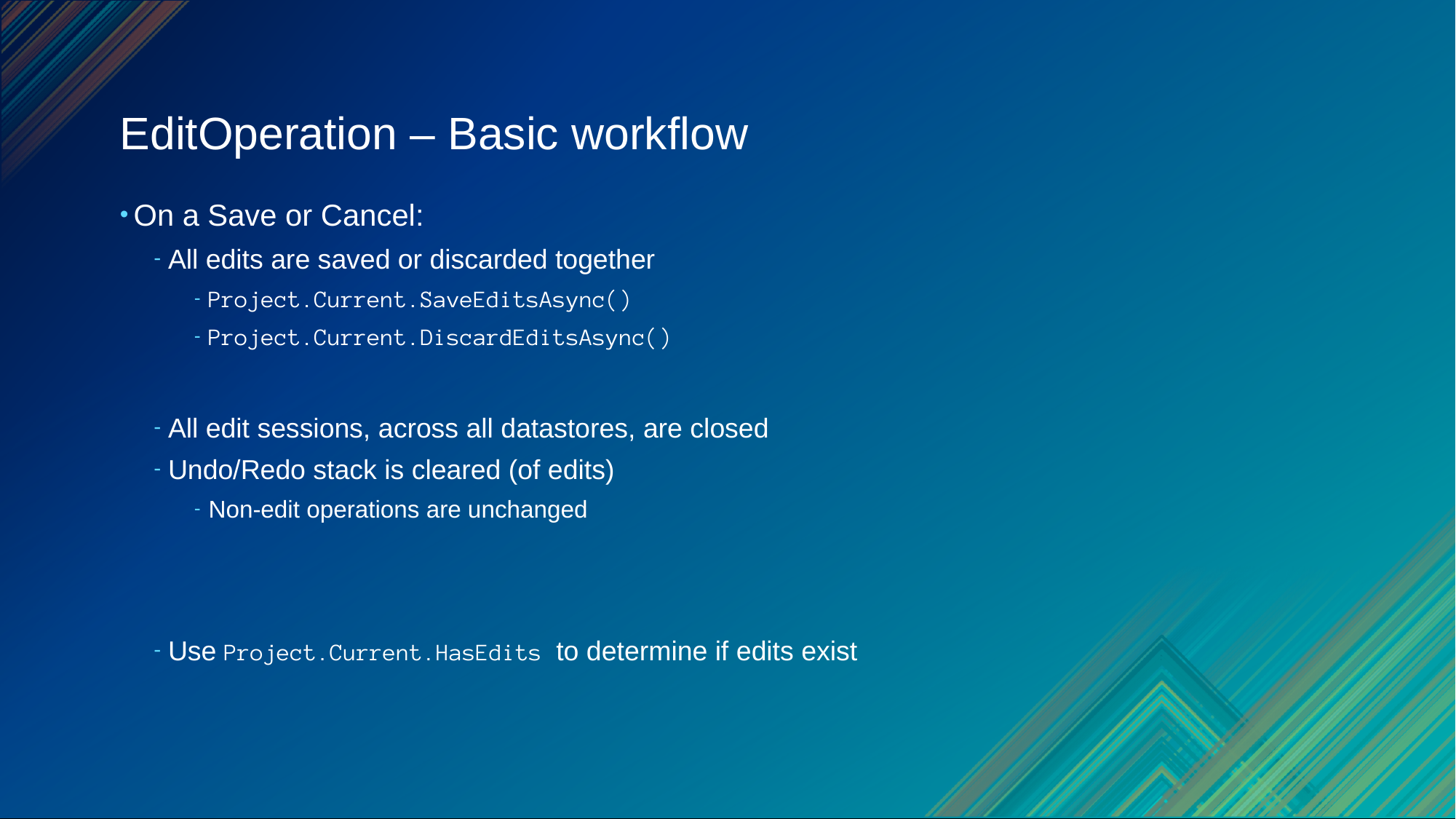

# EditOperation – Basic workflow
On a Save or Cancel:
All edits are saved or discarded together
Project.Current.SaveEditsAsync()
Project.Current.DiscardEditsAsync()

All edit sessions, across all datastores, are closed
Undo/Redo stack is cleared (of edits)
Non-edit operations are unchanged

Use Project.Current.HasEdits to determine if edits exist